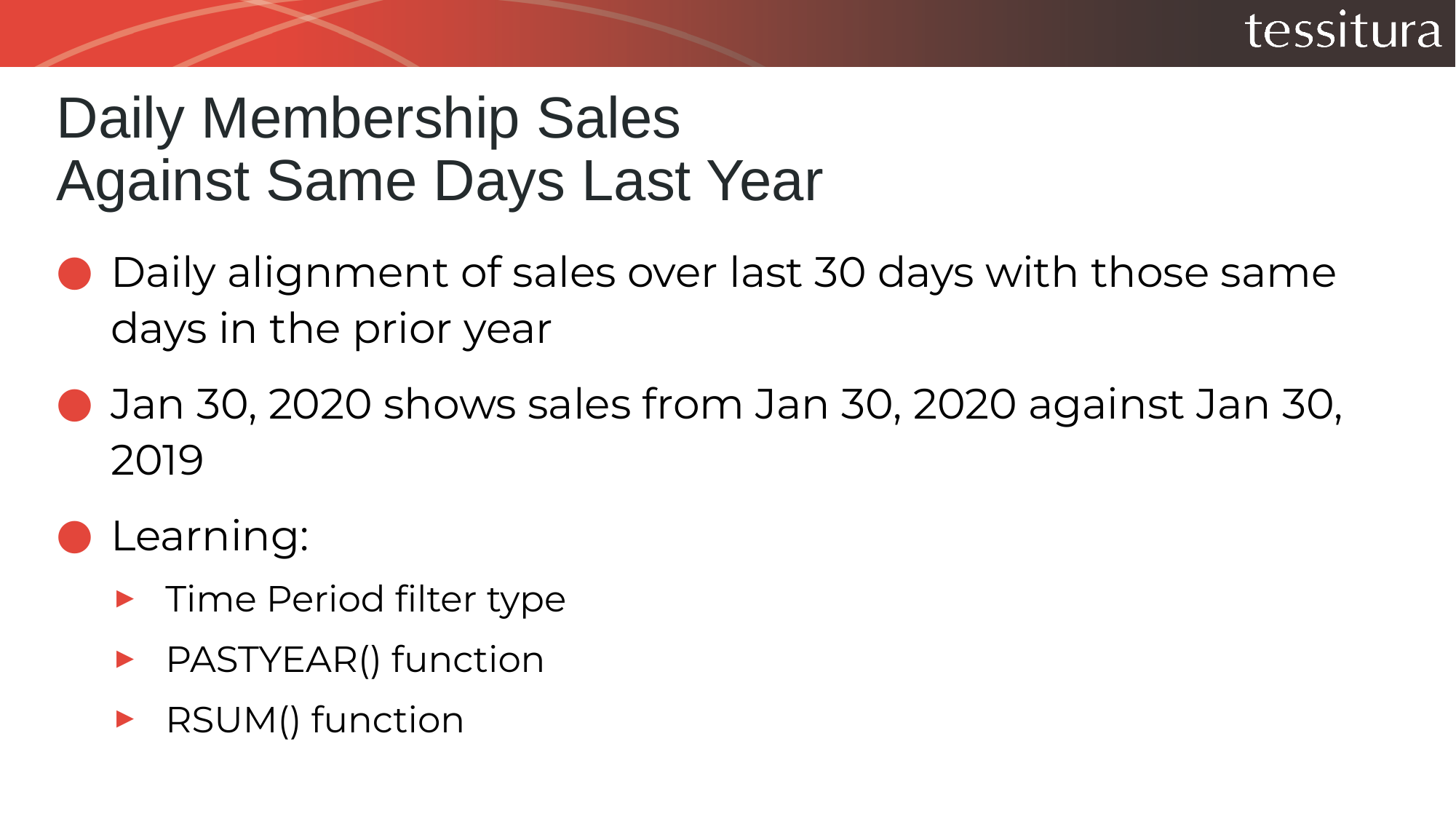

# Daily Membership Sales Against Same Days Last Year
Daily alignment of sales over last 30 days with those same days in the prior year
Jan 30, 2020 shows sales from Jan 30, 2020 against Jan 30, 2019
Learning:
Time Period filter type
PASTYEAR() function
RSUM() function